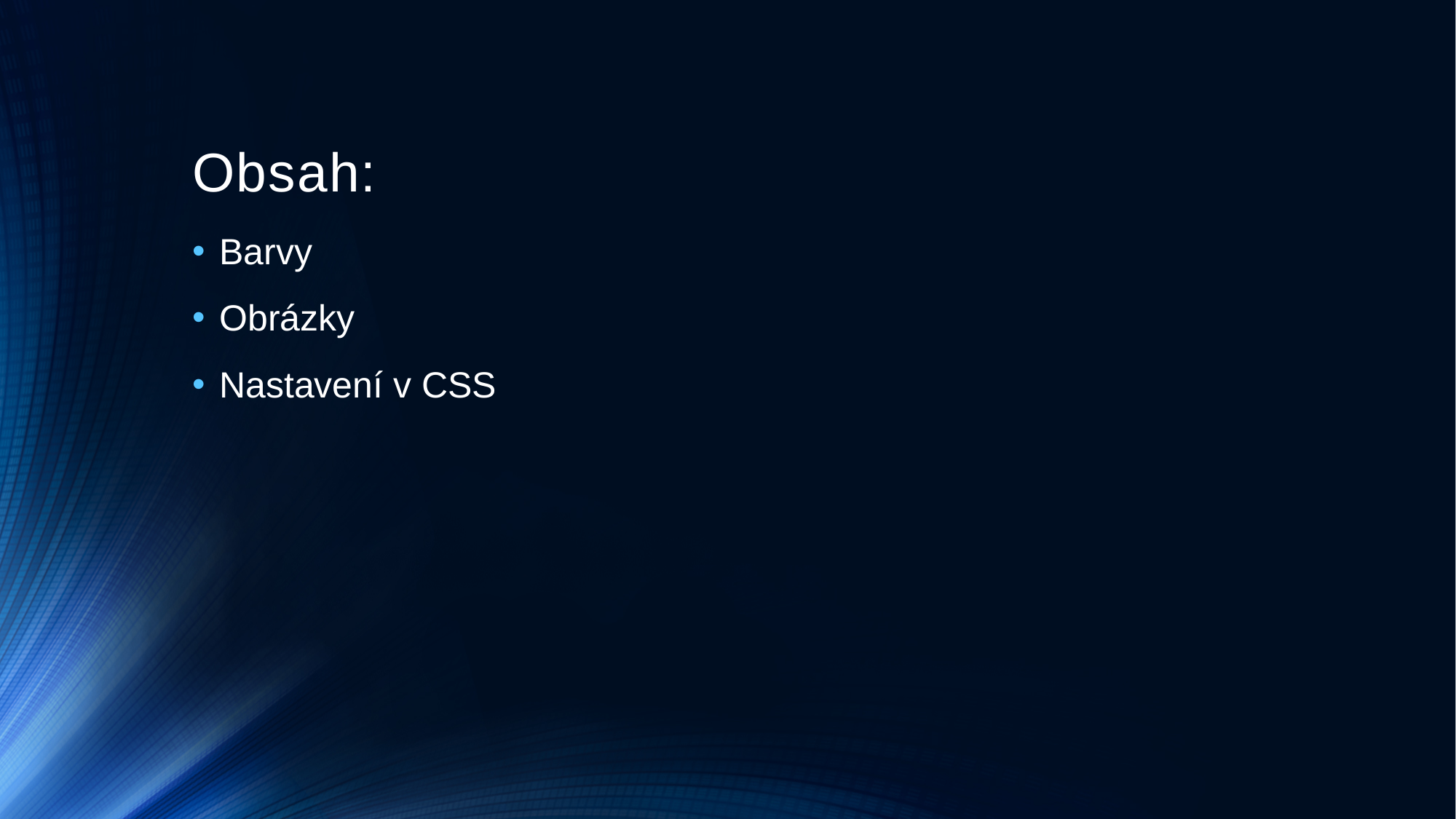

# Obsah:
Barvy
Obrázky
Nastavení v CSS